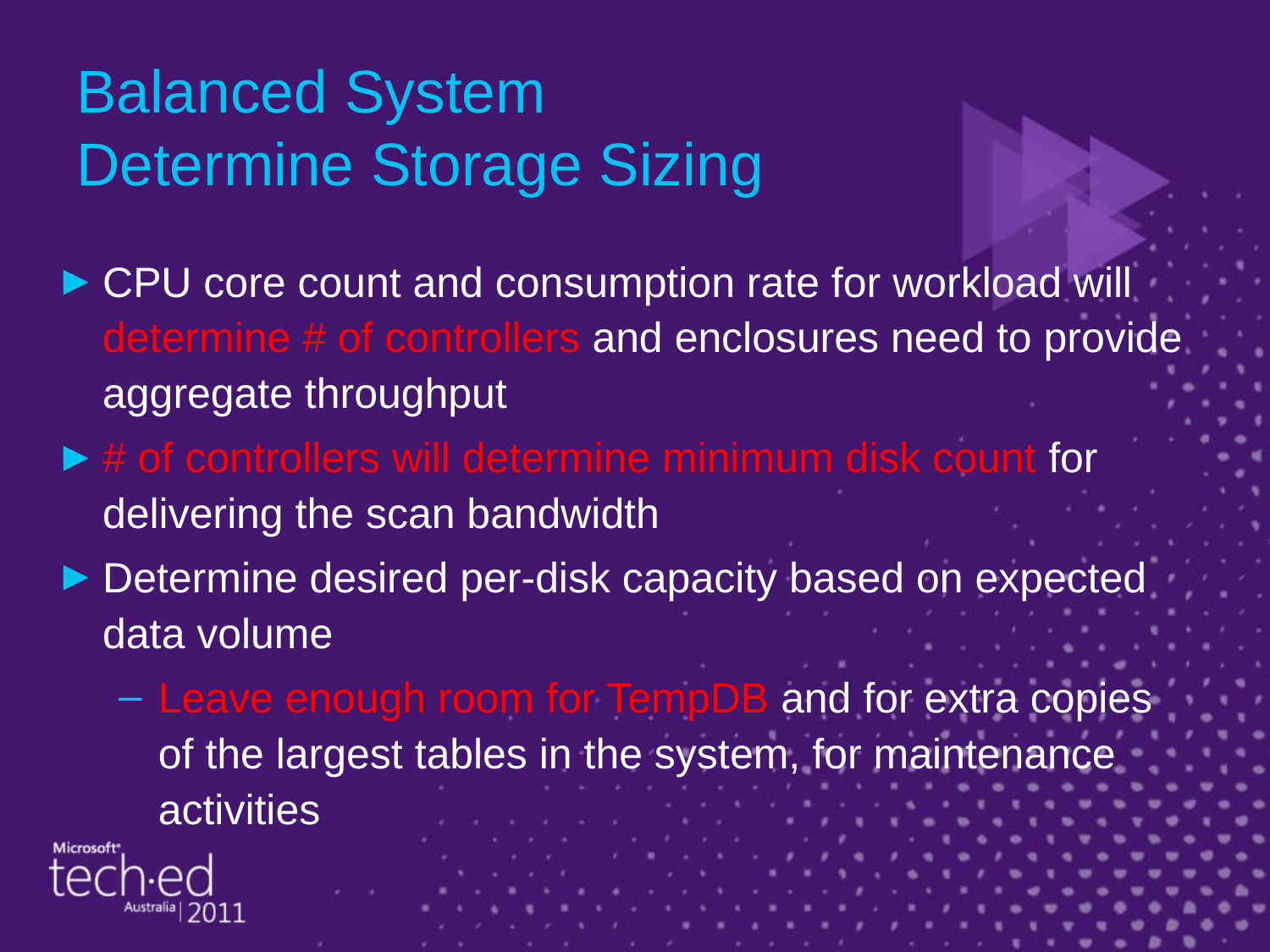

# Balanced System Determine Storage Sizing
CPU core count and consumption rate for workload will determine # of controllers and enclosures need to provide aggregate throughput
# of controllers will determine minimum disk count for delivering the scan bandwidth
Determine desired per-disk capacity based on expected data volume
Leave enough room for TempDB and for extra copies of the largest tables in the system, for maintenance activities